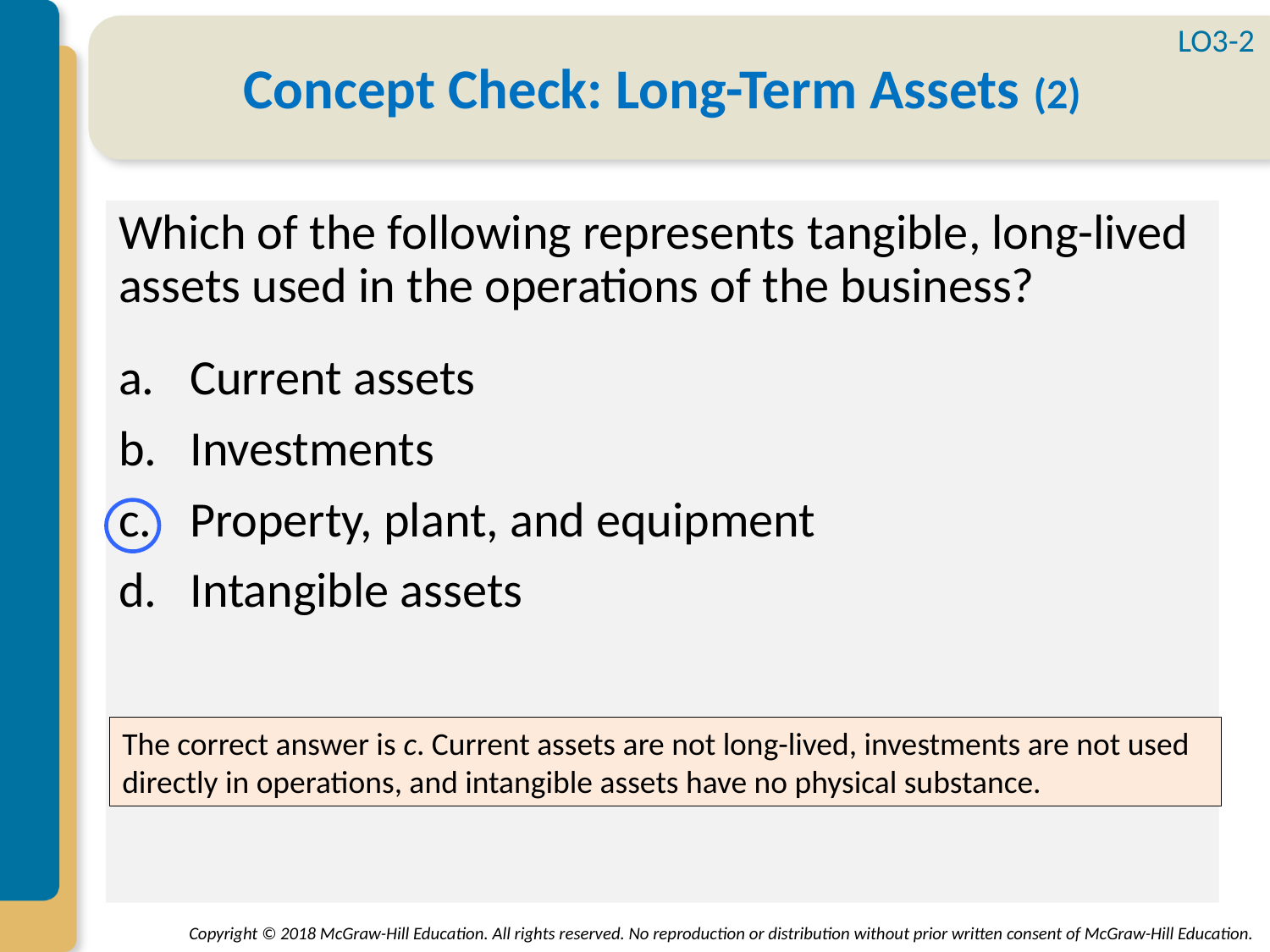

LO3-2
# Concept Check: Long-Term Assets (2)
Which of the following represents tangible, long-lived assets used in the operations of the business?
Current assets
Investments
Property, plant, and equipment
Intangible assets

The correct answer is c. Current assets are not long-lived, investments are not used directly in operations, and intangible assets have no physical substance.